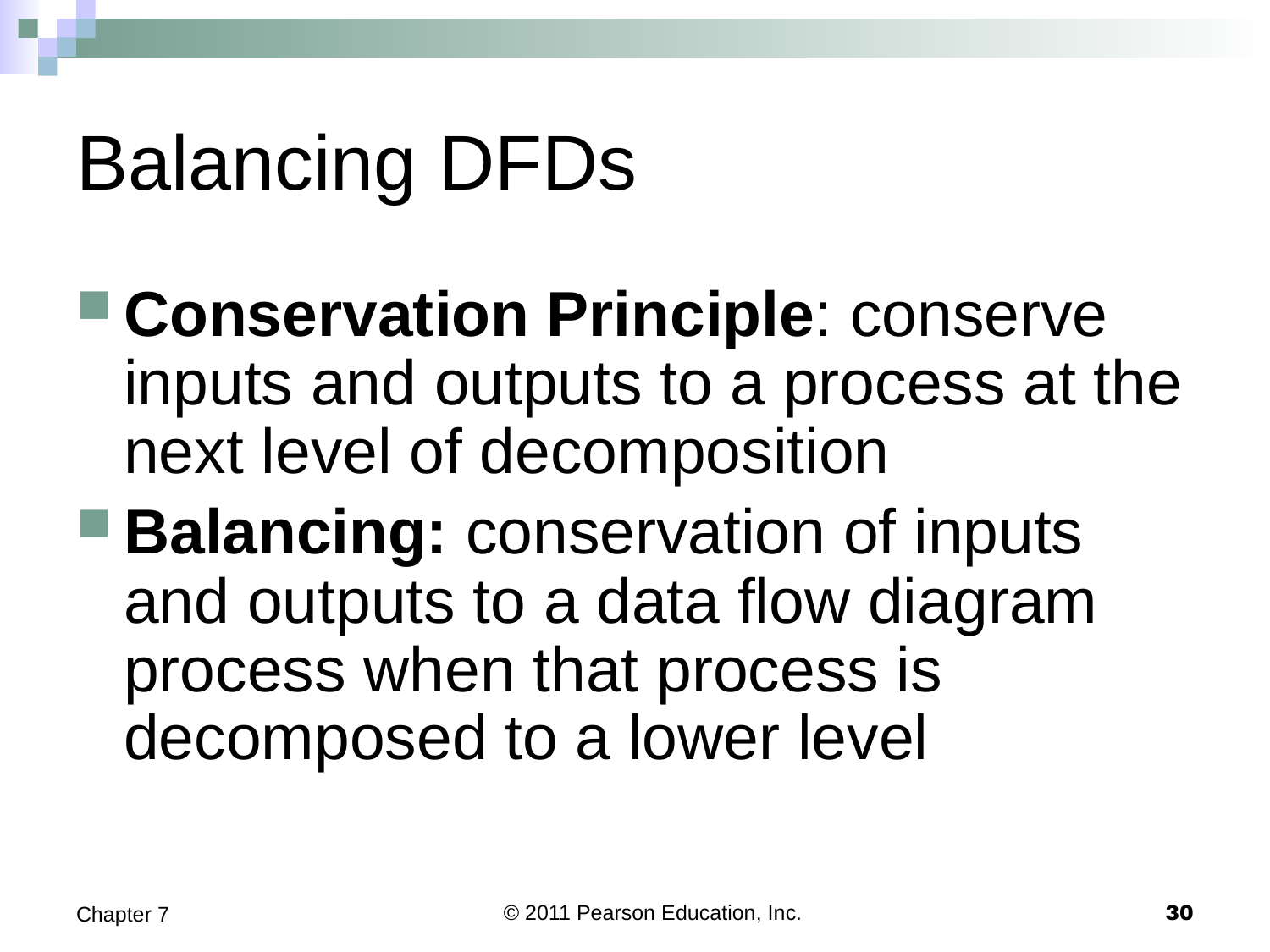

# Balancing DFDs
Conservation Principle: conserve inputs and outputs to a process at the next level of decomposition
Balancing: conservation of inputs and outputs to a data flow diagram process when that process is decomposed to a lower level
Chapter 7
© 2011 Pearson Education, Inc.
30